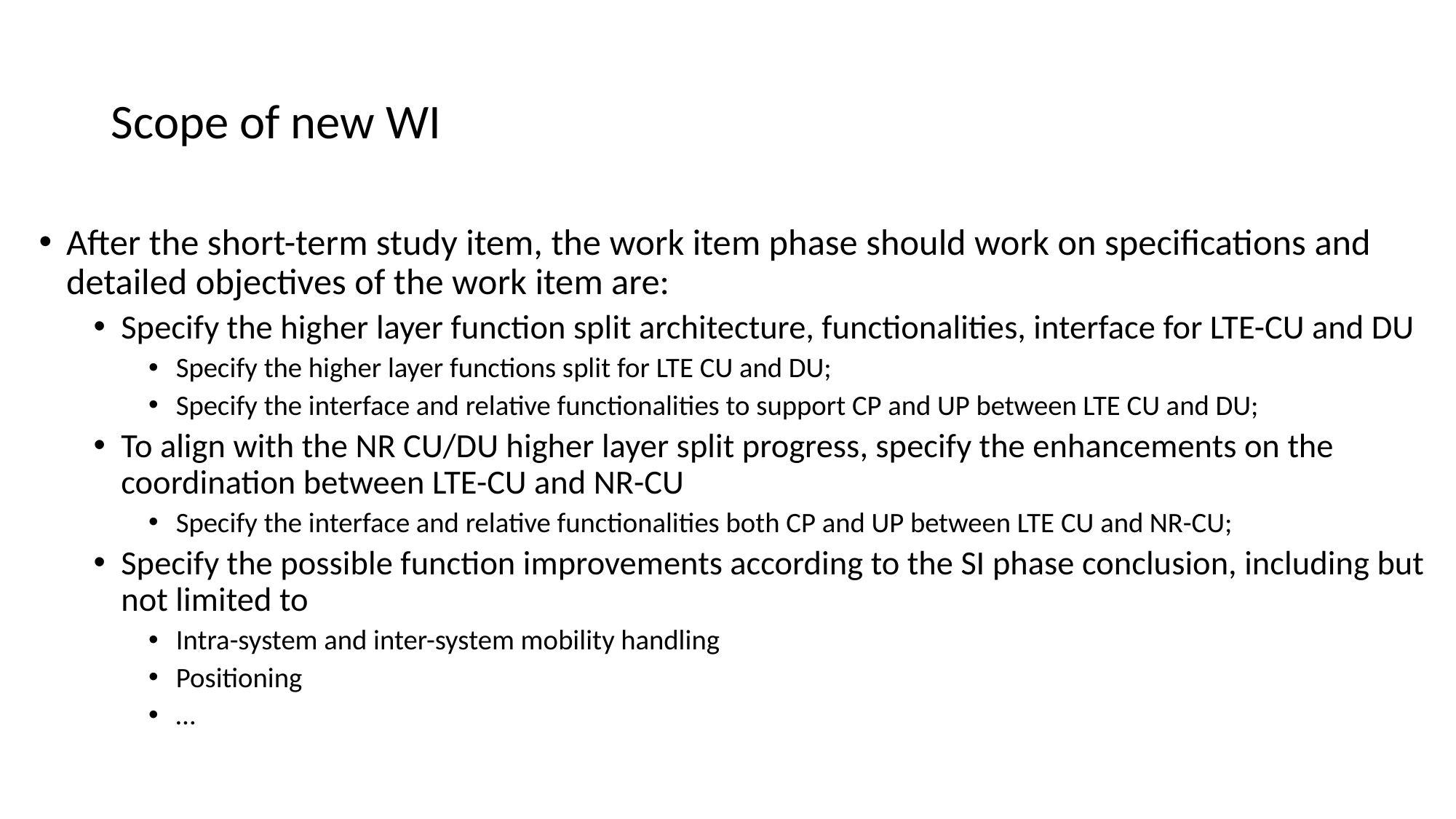

# Scope of new WI
After the short-term study item, the work item phase should work on specifications and detailed objectives of the work item are:
Specify the higher layer function split architecture, functionalities, interface for LTE-CU and DU
Specify the higher layer functions split for LTE CU and DU;
Specify the interface and relative functionalities to support CP and UP between LTE CU and DU;
To align with the NR CU/DU higher layer split progress, specify the enhancements on the coordination between LTE-CU and NR-CU
Specify the interface and relative functionalities both CP and UP between LTE CU and NR-CU;
Specify the possible function improvements according to the SI phase conclusion, including but not limited to
Intra-system and inter-system mobility handling
Positioning
…